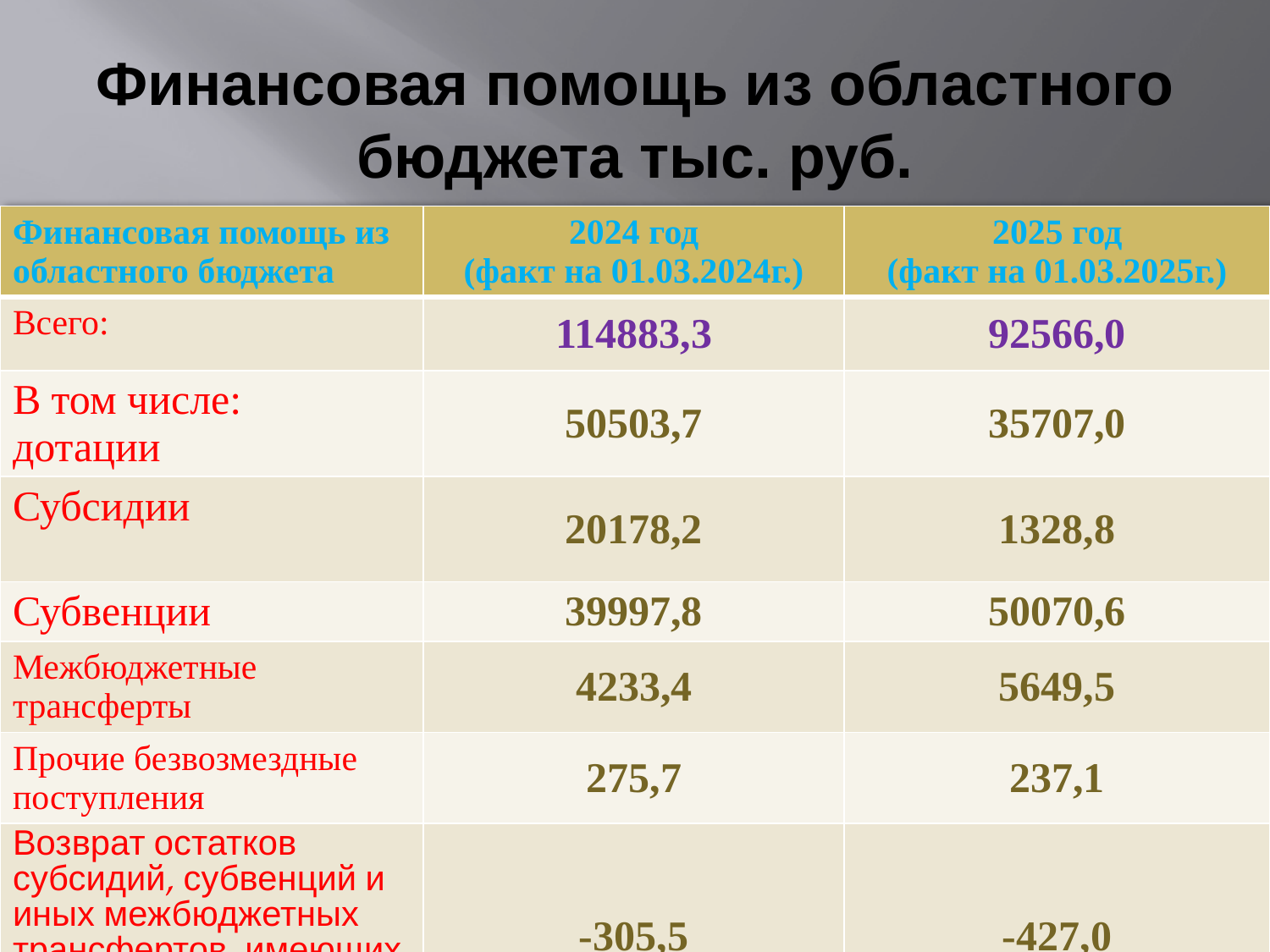

# Финансовая помощь из областного бюджета тыс. руб.
| Финансовая помощь из областного бюджета | 2024 год (факт на 01.03.2024г.) | 2025 год (факт на 01.03.2025г.) |
| --- | --- | --- |
| Всего: | 114883,3 | 92566,0 |
| В том числе: дотации | 50503,7 | 35707,0 |
| Субсидии | 20178,2 | 1328,8 |
| Субвенции | 39997,8 | 50070,6 |
| Межбюджетные трансферты | 4233,4 | 5649,5 |
| Прочие безвозмездные поступления | 275,7 | 237,1 |
| Возврат остатков субсидий, субвенций и иных межбюджетных трансфертов, имеющих целевое назначение, прошлых лет | -305,5 | -427,0 |